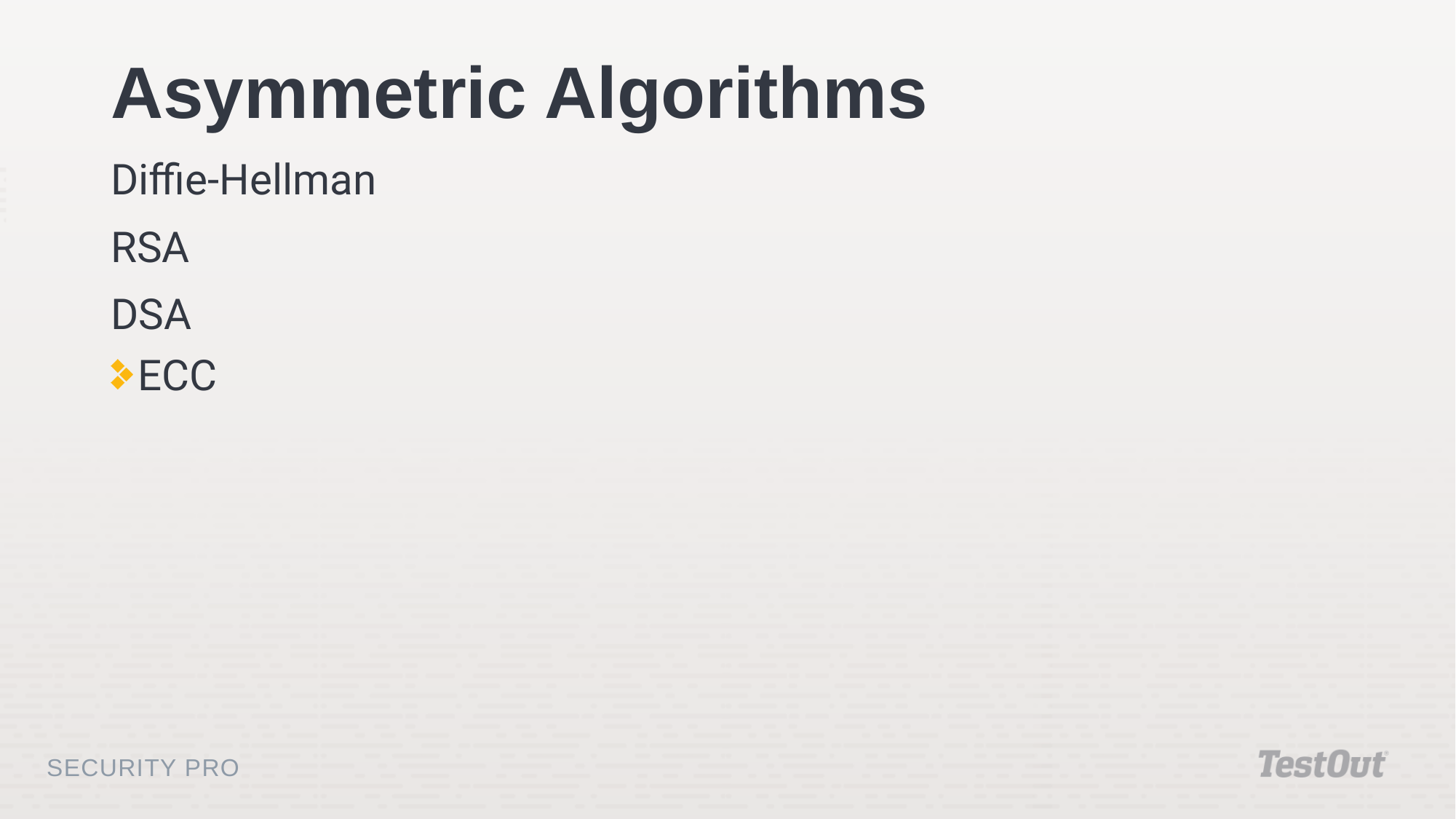

# Asymmetric Algorithms
Diffie-Hellman
RSA
DSA
ECC
Security Pro